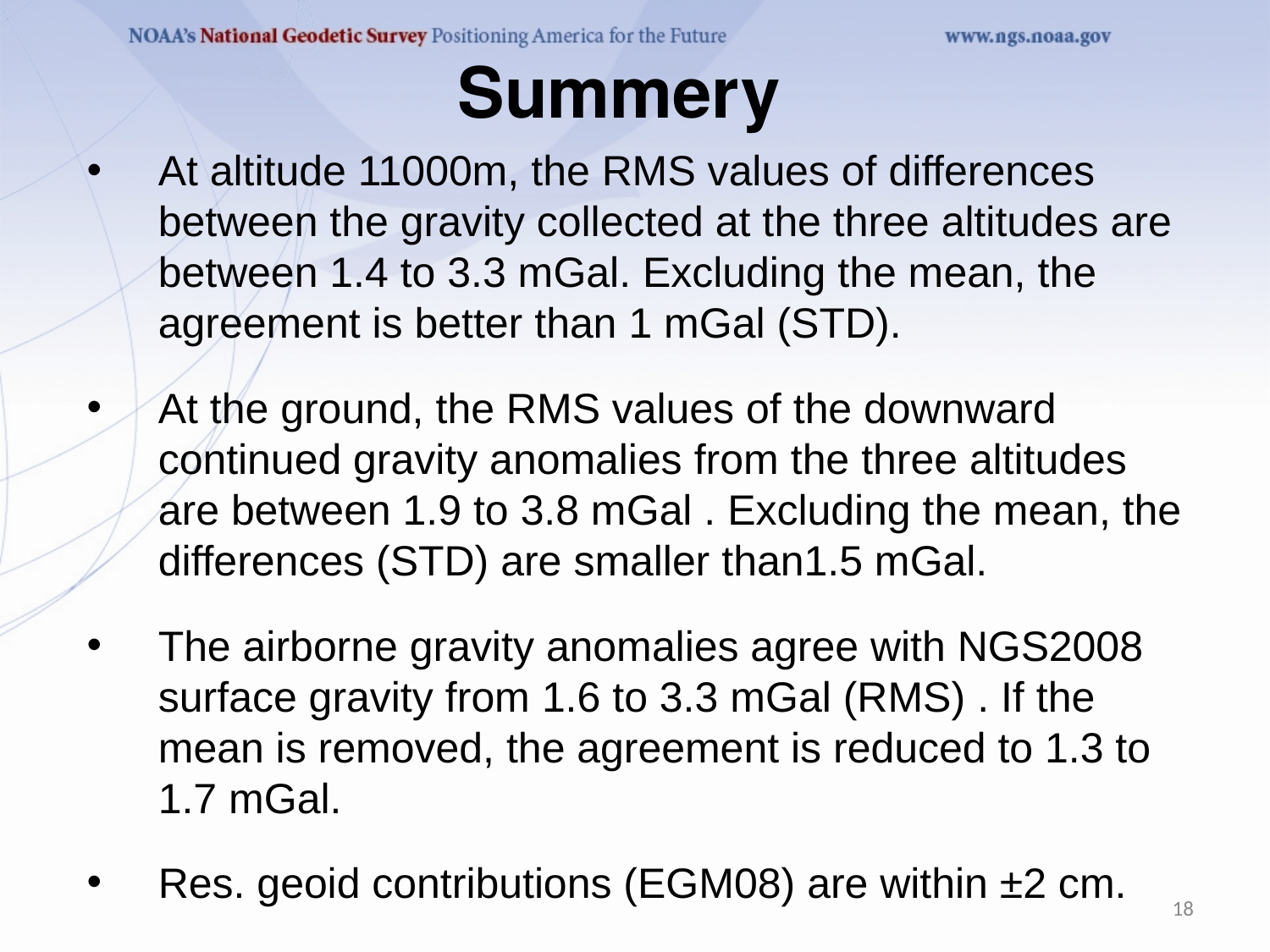

# Summery
At altitude 11000m, the RMS values of differences between the gravity collected at the three altitudes are between 1.4 to 3.3 mGal. Excluding the mean, the  agreement is better than 1 mGal (STD).

At the ground, the RMS values of the downward continued gravity anomalies from the three altitudes are between 1.9 to 3.8 mGal . Excluding the mean, the differences (STD) are smaller than1.5 mGal.

The airborne gravity anomalies agree with NGS2008 surface gravity from 1.6 to 3.3 mGal (RMS) . If the mean is removed, the agreement is reduced to 1.3 to 1.7 mGal.

Res. geoid contributions (EGM08) are within ±2 cm.

18